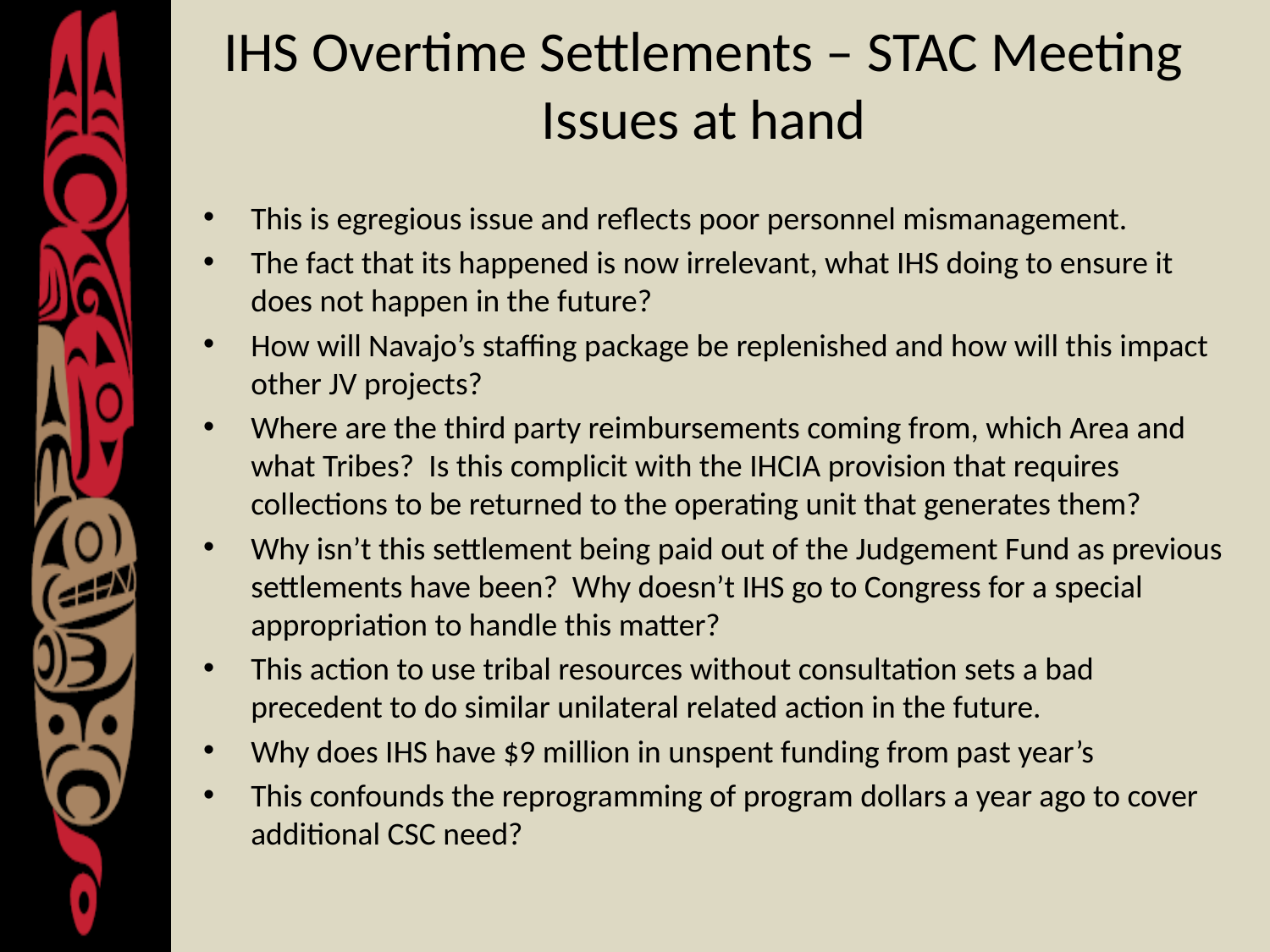

# IHS Overtime Settlements – STAC Meeting Issues at hand
This is egregious issue and reflects poor personnel mismanagement.
The fact that its happened is now irrelevant, what IHS doing to ensure it does not happen in the future?
How will Navajo’s staffing package be replenished and how will this impact other JV projects?
Where are the third party reimbursements coming from, which Area and what Tribes?  Is this complicit with the IHCIA provision that requires collections to be returned to the operating unit that generates them?
Why isn’t this settlement being paid out of the Judgement Fund as previous settlements have been?  Why doesn’t IHS go to Congress for a special appropriation to handle this matter?
This action to use tribal resources without consultation sets a bad precedent to do similar unilateral related action in the future.
Why does IHS have $9 million in unspent funding from past year’s
This confounds the reprogramming of program dollars a year ago to cover additional CSC need?